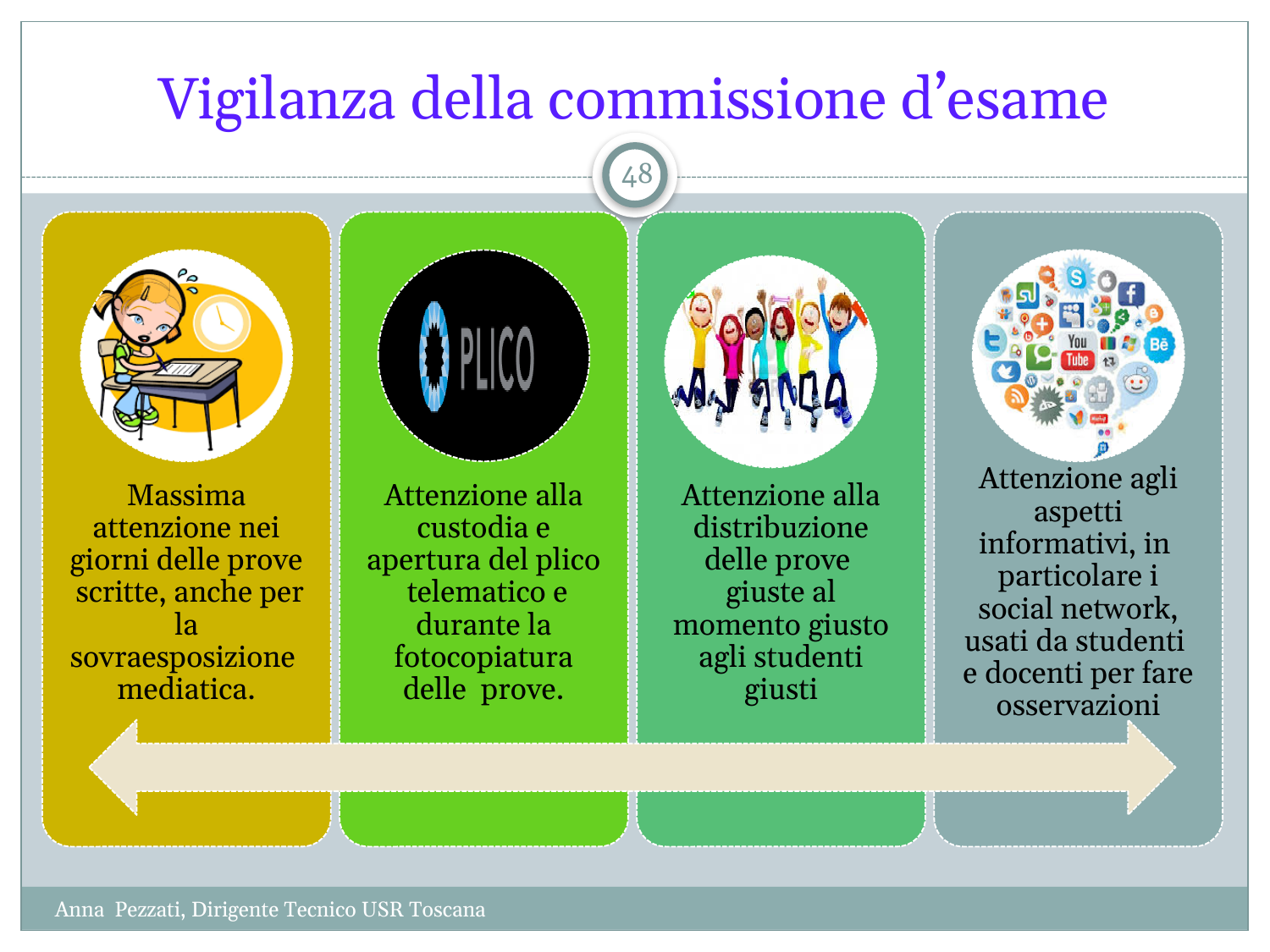

# Vigilanza della commissione d’esame
48
Massima attenzione nei giorni delle prove  scritte, anche per la sovraesposizione  mediatica.
Attenzione alla custodia e apertura del plico  telematico e durante la fotocopiatura delle  prove.
Attenzione alla distribuzione delle prove  giuste al momento giusto agli studenti giusti
Attenzione agli aspetti informativi, in  particolare i social network, usati da studenti  e docenti per fare osservazioni
Anna  Pezzati, Dirigente Tecnico USR Toscana